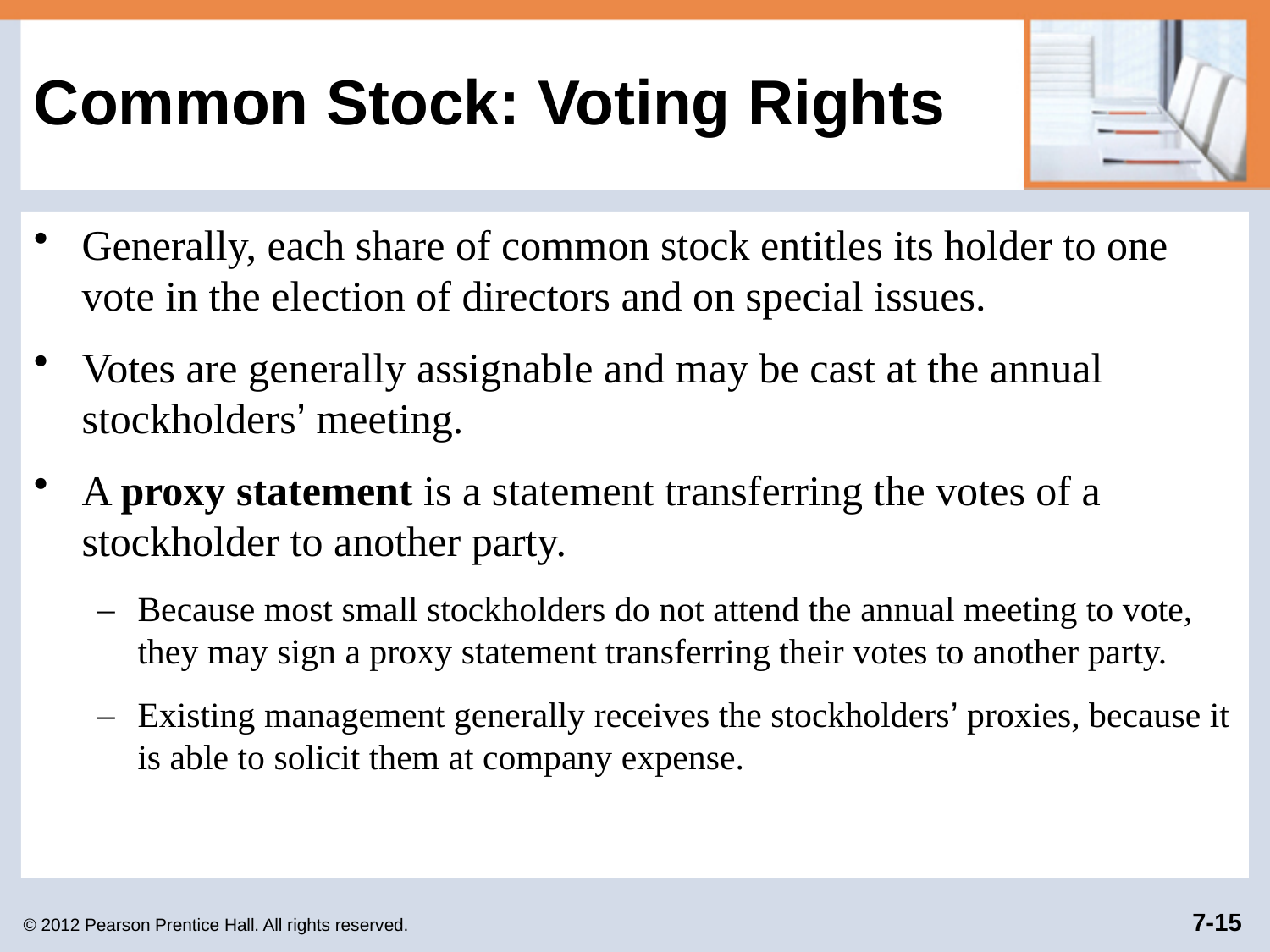

# Common Stock: Voting Rights
Generally, each share of common stock entitles its holder to one vote in the election of directors and on special issues.
Votes are generally assignable and may be cast at the annual stockholders’ meeting.
A proxy statement is a statement transferring the votes of a stockholder to another party.
Because most small stockholders do not attend the annual meeting to vote, they may sign a proxy statement transferring their votes to another party.
Existing management generally receives the stockholders’ proxies, because it is able to solicit them at company expense.
© 2012 Pearson Prentice Hall. All rights reserved.
7-15